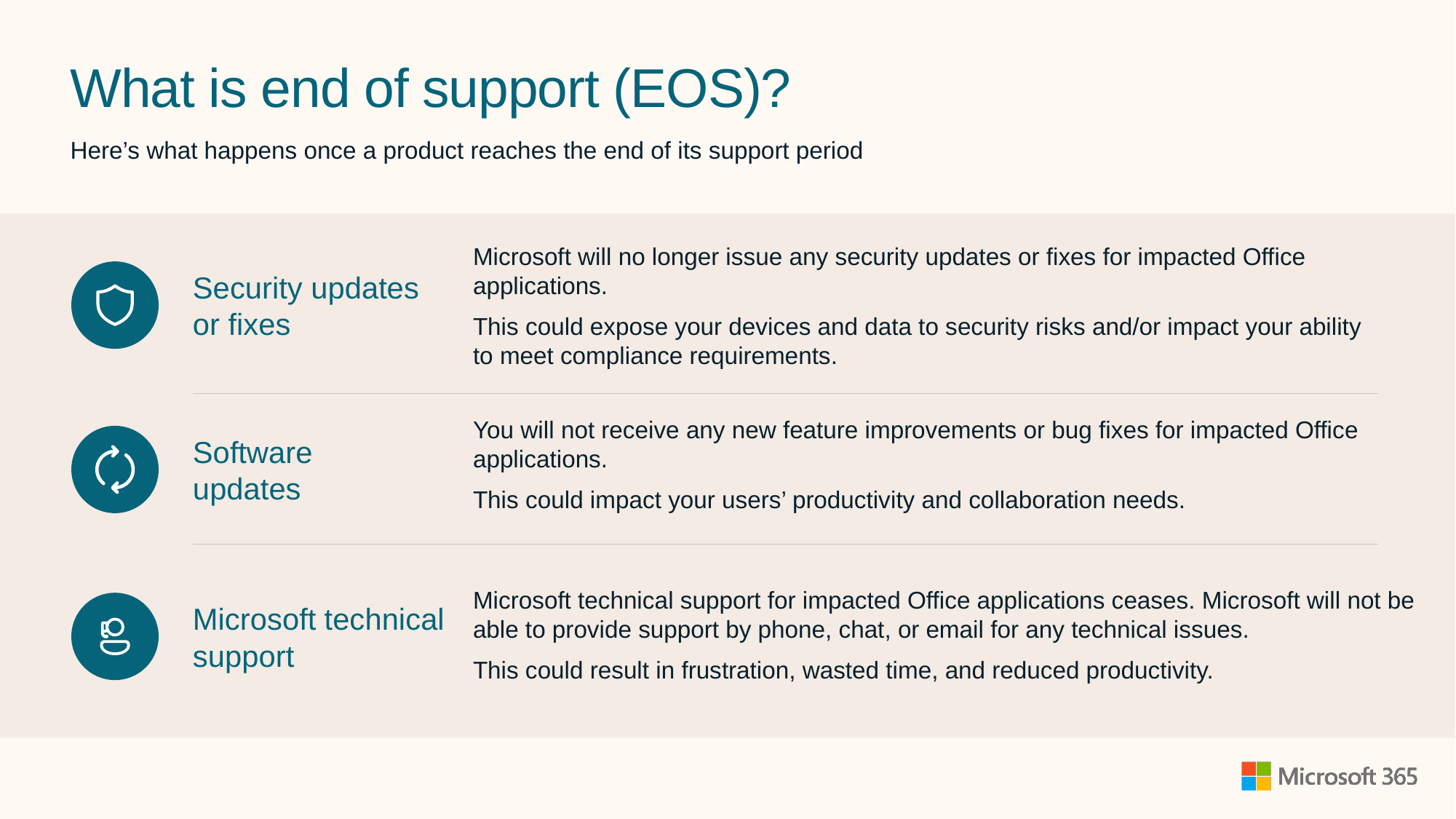

# What is end of support (EOS)?
Here’s what happens once a product reaches the end of its support period

Microsoft will no longer issue any security updates or fixes for impacted Office applications.
This could expose your devices and data to security risks and/or impact your ability to meet compliance requirements.

Security updates or fixes
You will not receive any new feature improvements or bug fixes for impacted Office applications.
This could impact your users’ productivity and collaboration needs.

Software updates
Microsoft technical support for impacted Office applications ceases. Microsoft will not be able to provide support by phone, chat, or email for any technical issues.
This could result in frustration, wasted time, and reduced productivity.

Microsoft technical support